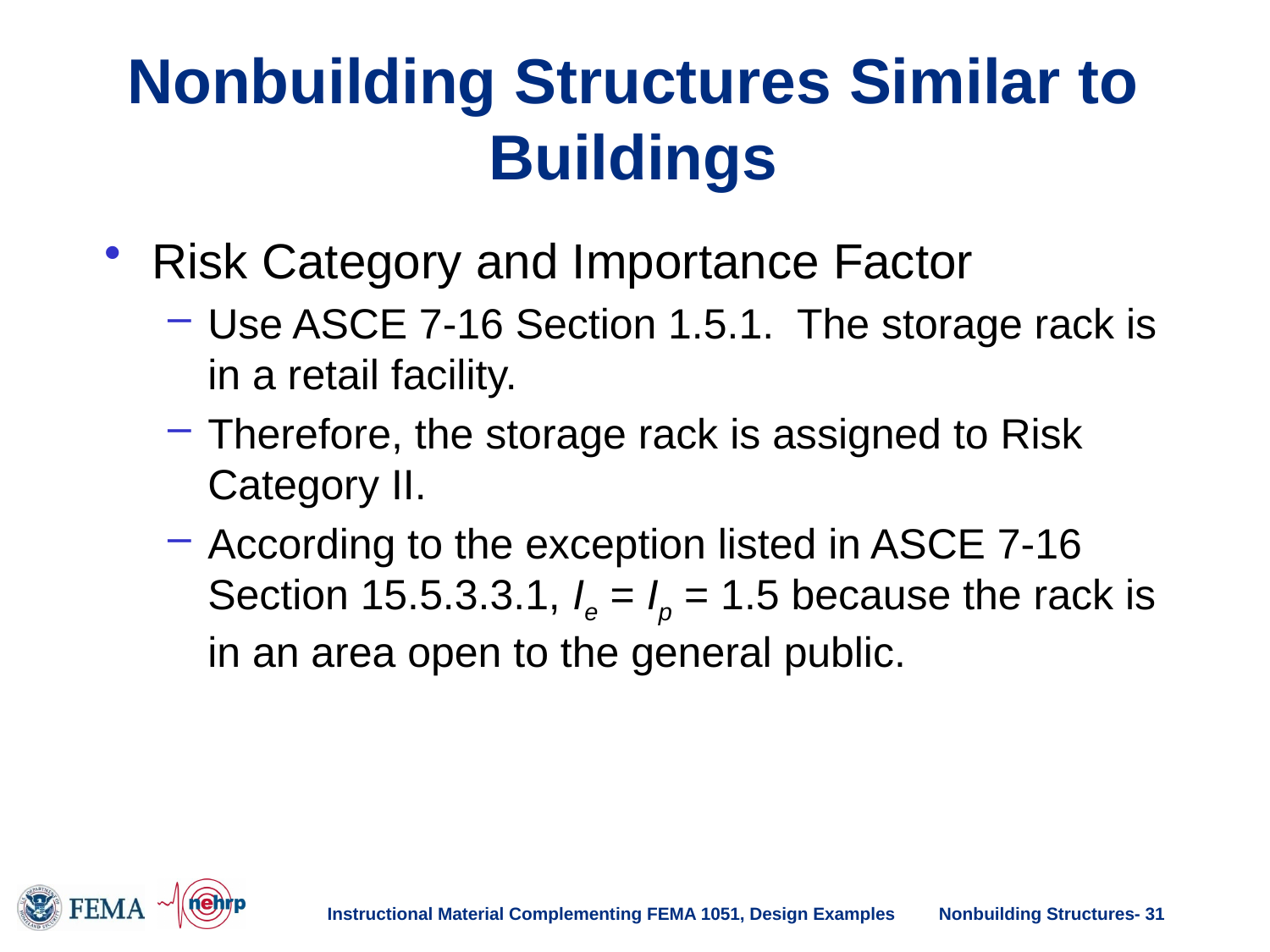

# Nonbuilding Structures Similar to Buildings
Risk Category and Importance Factor
Use ASCE 7-16 Section 1.5.1.  The storage rack is in a retail facility.
Therefore, the storage rack is assigned to Risk Category II.
According to the exception listed in ASCE 7-16 Section 15.5.3.3.1, Ie = Ip = 1.5 because the rack is in an area open to the general public.
Instructional Material Complementing FEMA 1051, Design Examples
Nonbuilding Structures- 31